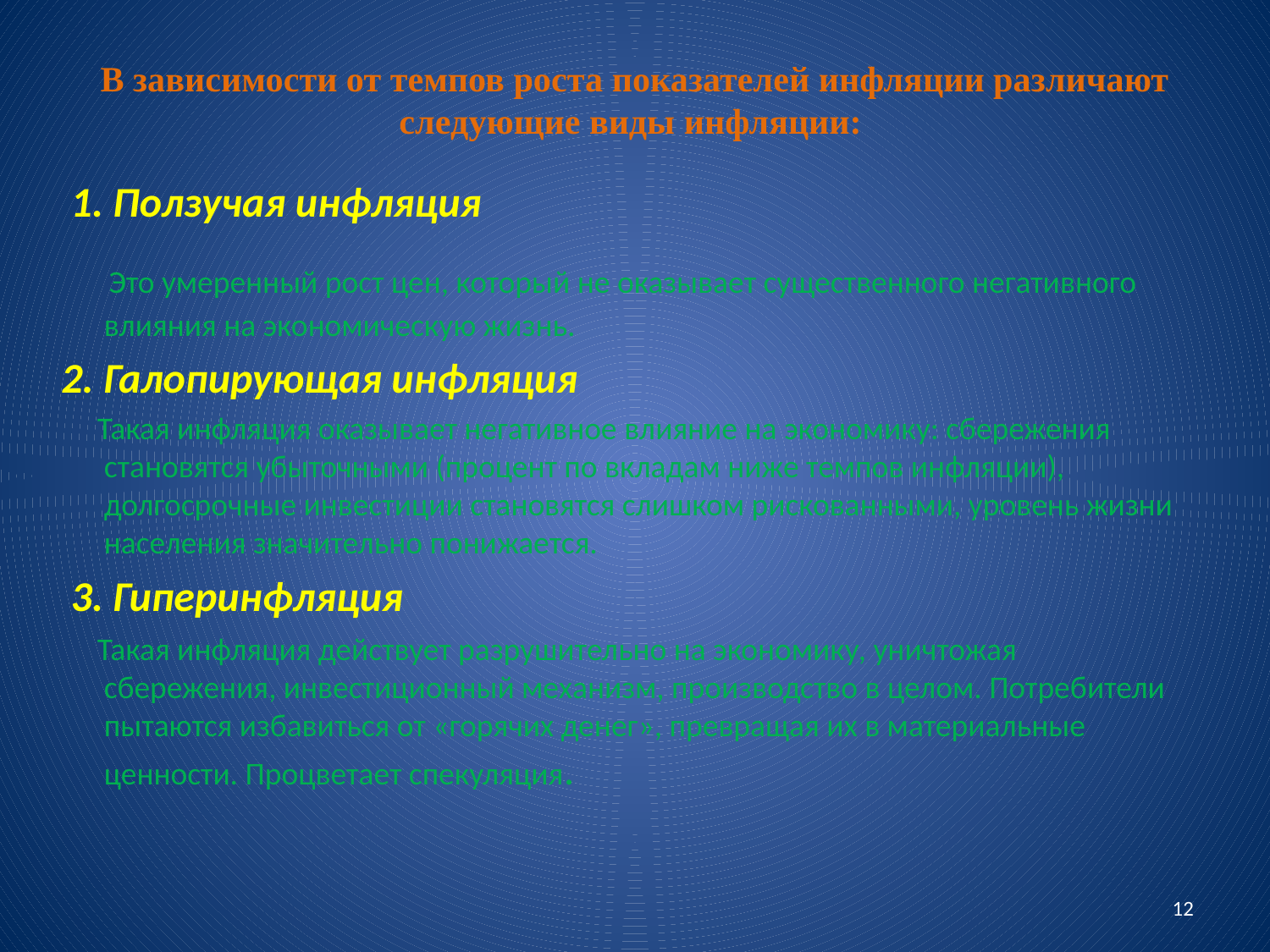

# В зависимости от темпов роста показателей инфляции различают следующие виды инфляции:
    1. Ползучая инфляция
      Это умеренный рост цен, который не оказывает существенного негативного влияния на экономическую жизнь.
   2. Галопирующая инфляция
         Такая инфляция оказывает негативное влияние на экономику: сбережения становятся убыточными (процент по вкладам ниже темпов инфляции), долгосрочные инвестиции становятся слишком рискованными, уровень жизни населения значительно понижается.
    3. Гиперинфляция
         Такая инфляция действует разрушительно на экономику, уничтожая сбережения, инвестиционный механизм, производство в целом. Потребители пытаются избавиться от «горячих денег», превращая их в материальные ценности. Процветает спекуляция.
12